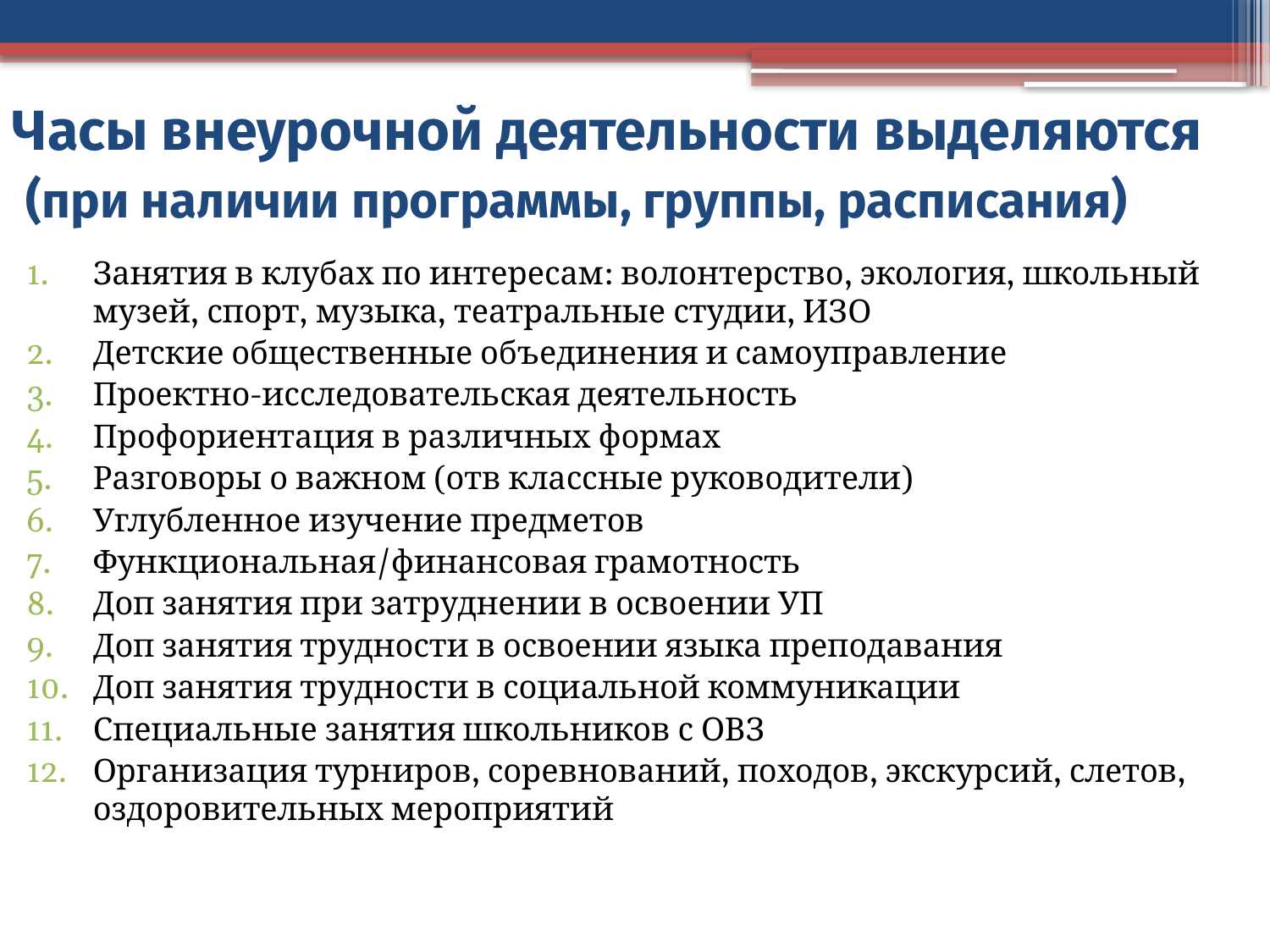

# Часы внеурочной деятельности выделяются (при наличии программы, группы, расписания)
Занятия в клубах по интересам: волонтерство, экология, школьный музей, спорт, музыка, театральные студии, ИЗО
Детские общественные объединения и самоуправление
Проектно-исследовательская деятельность
Профориентация в различных формах
Разговоры о важном (отв классные руководители)
Углубленное изучение предметов
Функциональная/финансовая грамотность
Доп занятия при затруднении в освоении УП
Доп занятия трудности в освоении языка преподавания
Доп занятия трудности в социальной коммуникации
Специальные занятия школьников с ОВЗ
Организация турниров, соревнований, походов, экскурсий, слетов,
оздоровительных мероприятий